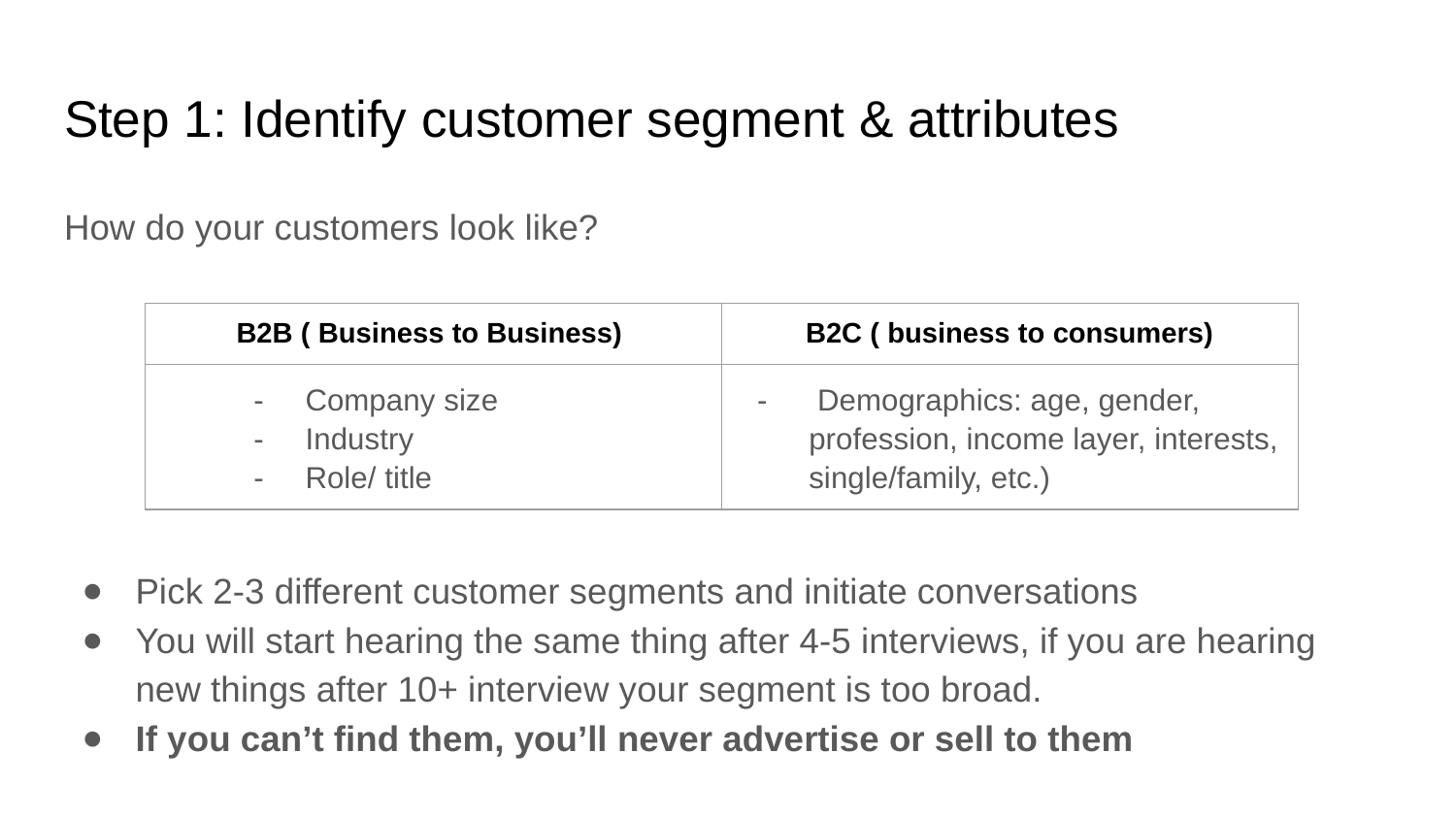

# Step 1: Identify customer segment & attributes
How do your customers look like?

Pick 2-3 different customer segments and initiate conversations
You will start hearing the same thing after 4-5 interviews, if you are hearing new things after 10+ interview your segment is too broad.
If you can’t find them, you’ll never advertise or sell to them
| B2B ( Business to Business) | B2C ( business to consumers) |
| --- | --- |
| Company size Industry Role/ title | Demographics: age, gender, profession, income layer, interests, single/family, etc.) |